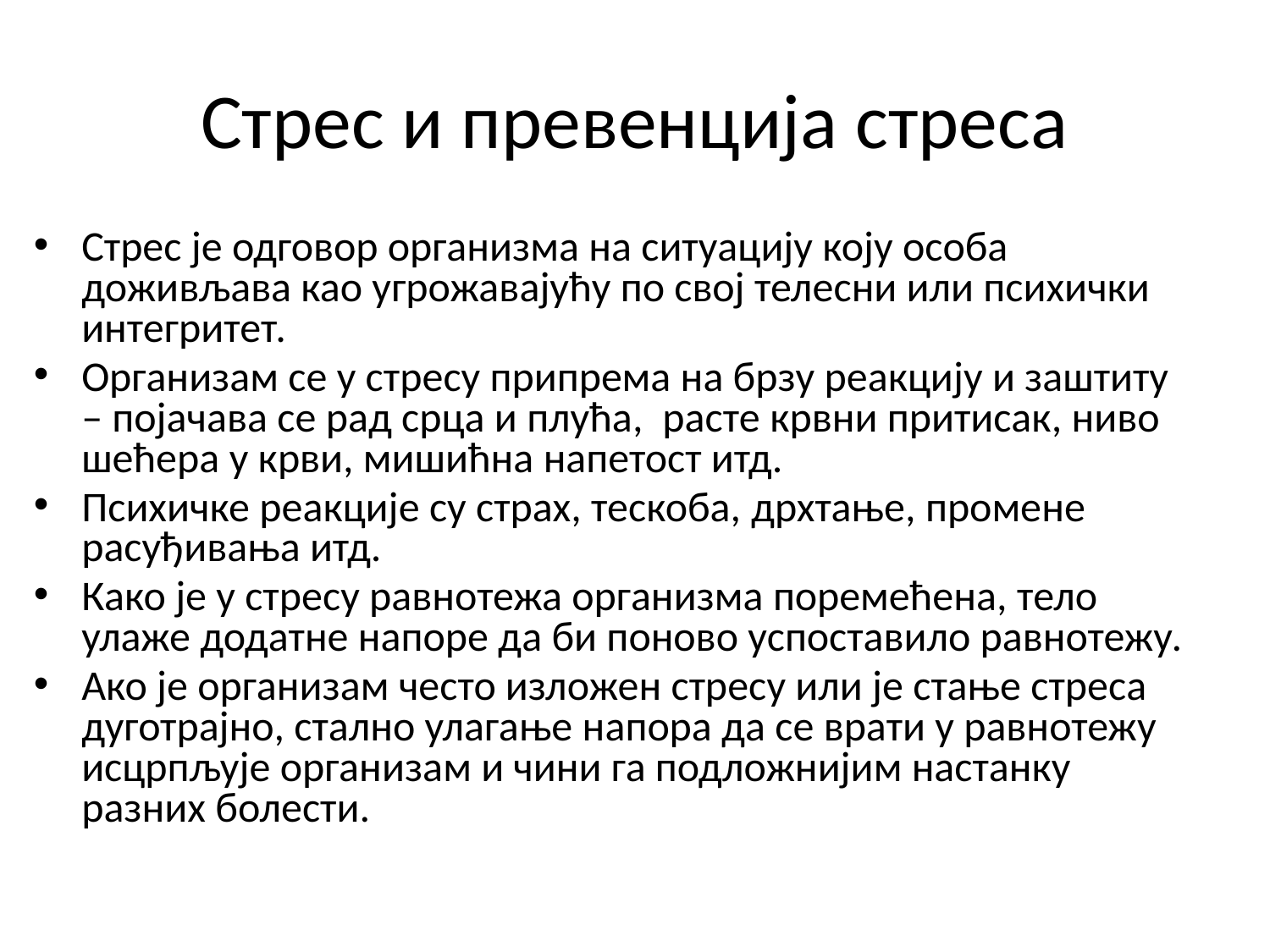

# Стрес и превенција стреса
Стрес је одговор организма на ситуацију коју особа доживљава као угрожавајућу по свој телесни или психички интегритет.
Организам се у стресу припрема на брзу реакцију и заштиту – појачава се рад срца и плућа,  расте крвни притисак, ниво шећера у крви, мишићна напетост итд.
Психичке реакције су страх, тескоба, дрхтање, промене расуђивања итд.
Како је у стресу равнотежа организма поремећена, тело улаже додатне напоре да би поново успоставило равнотежу.
Ако је организам често изложен стресу или је стање стреса дуготрајно, стално улагање напора да се врати у равнотежу исцрпљује организам и чини га подложнијим настанку разних болести.